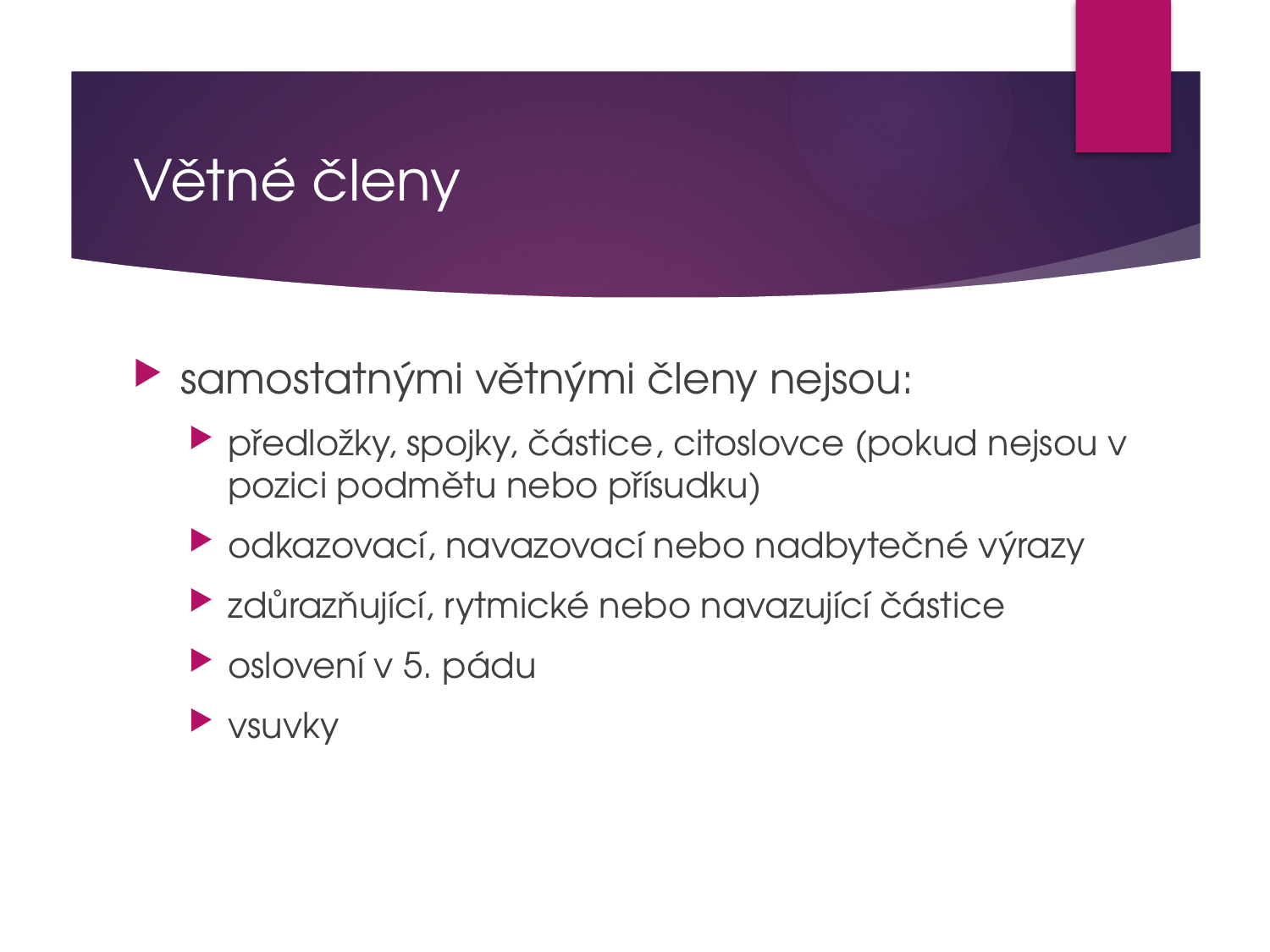

# Větné členy
samostatnými větnými členy nejsou:
předložky, spojky, částice, citoslovce (pokud nejsou v pozici podmětu nebo přísudku)
odkazovací, navazovací nebo nadbytečné výrazy
zdůrazňující, rytmické nebo navazující částice
oslovení v 5. pádu
vsuvky